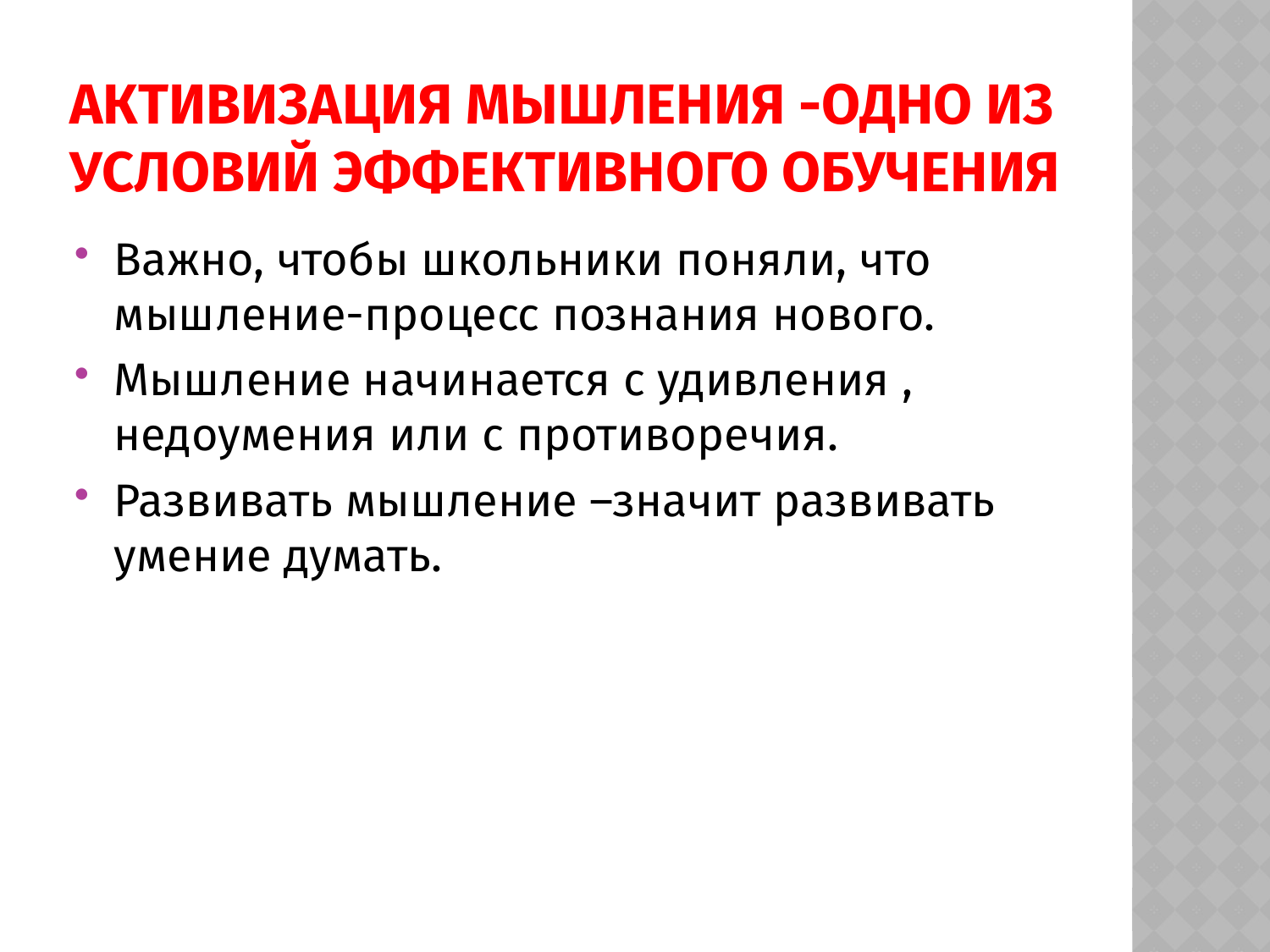

# Активизация мышления -одно из условий эффективного обучения
Важно, чтобы школьники поняли, что мышление-процесс познания нового.
Мышление начинается с удивления , недоумения или с противоречия.
Развивать мышление –значит развивать умение думать.